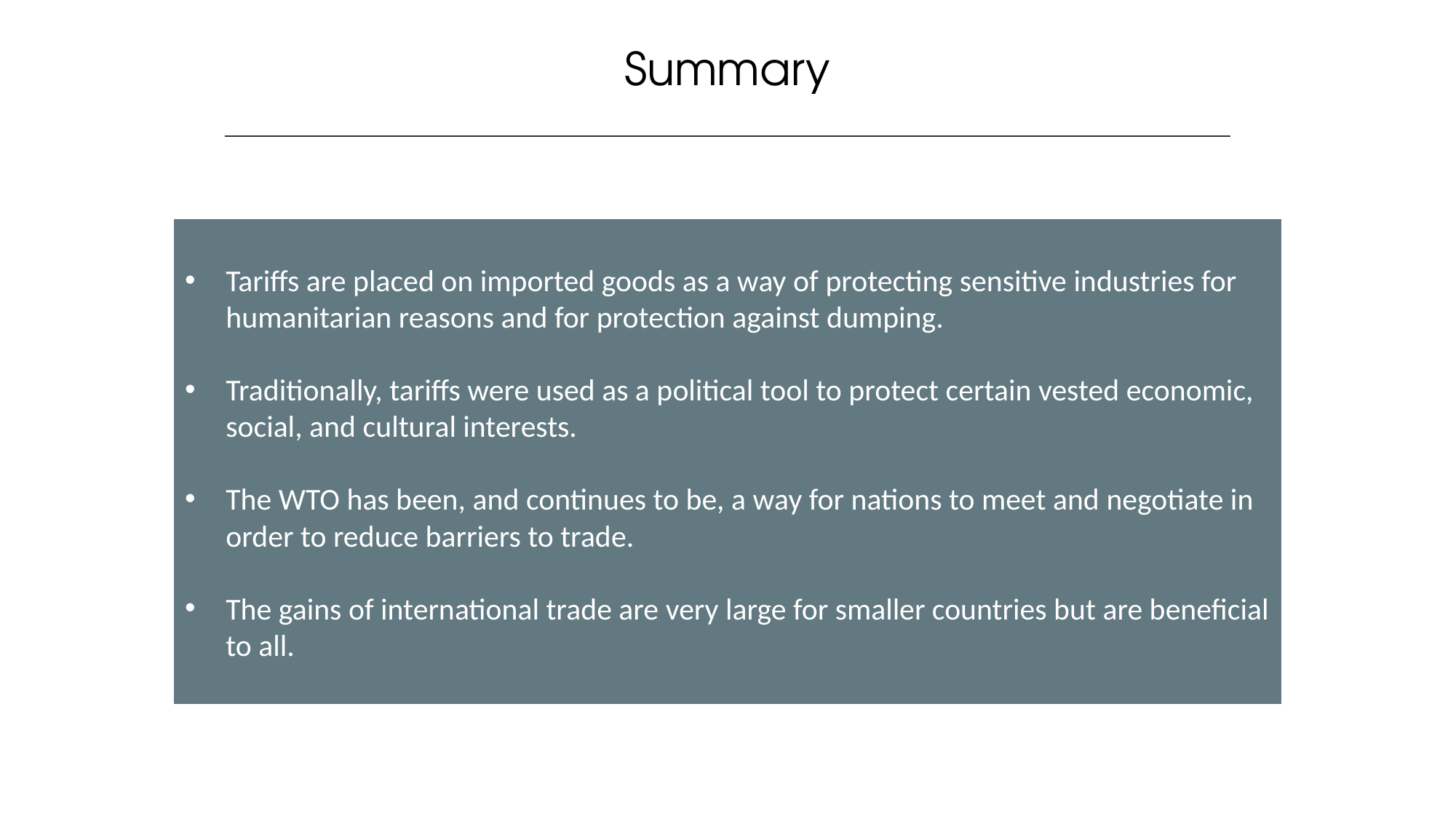

Summary

Tariffs are placed on imported goods as a way of protecting sensitive industries for humanitarian reasons and for protection against dumping.

Traditionally, tariffs were used as a political tool to protect certain vested economic, social, and cultural interests.

The WTO has been, and continues to be, a way for nations to meet and negotiate in order to reduce barriers to trade.

The gains of international trade are very large for smaller countries but are beneficial to all.